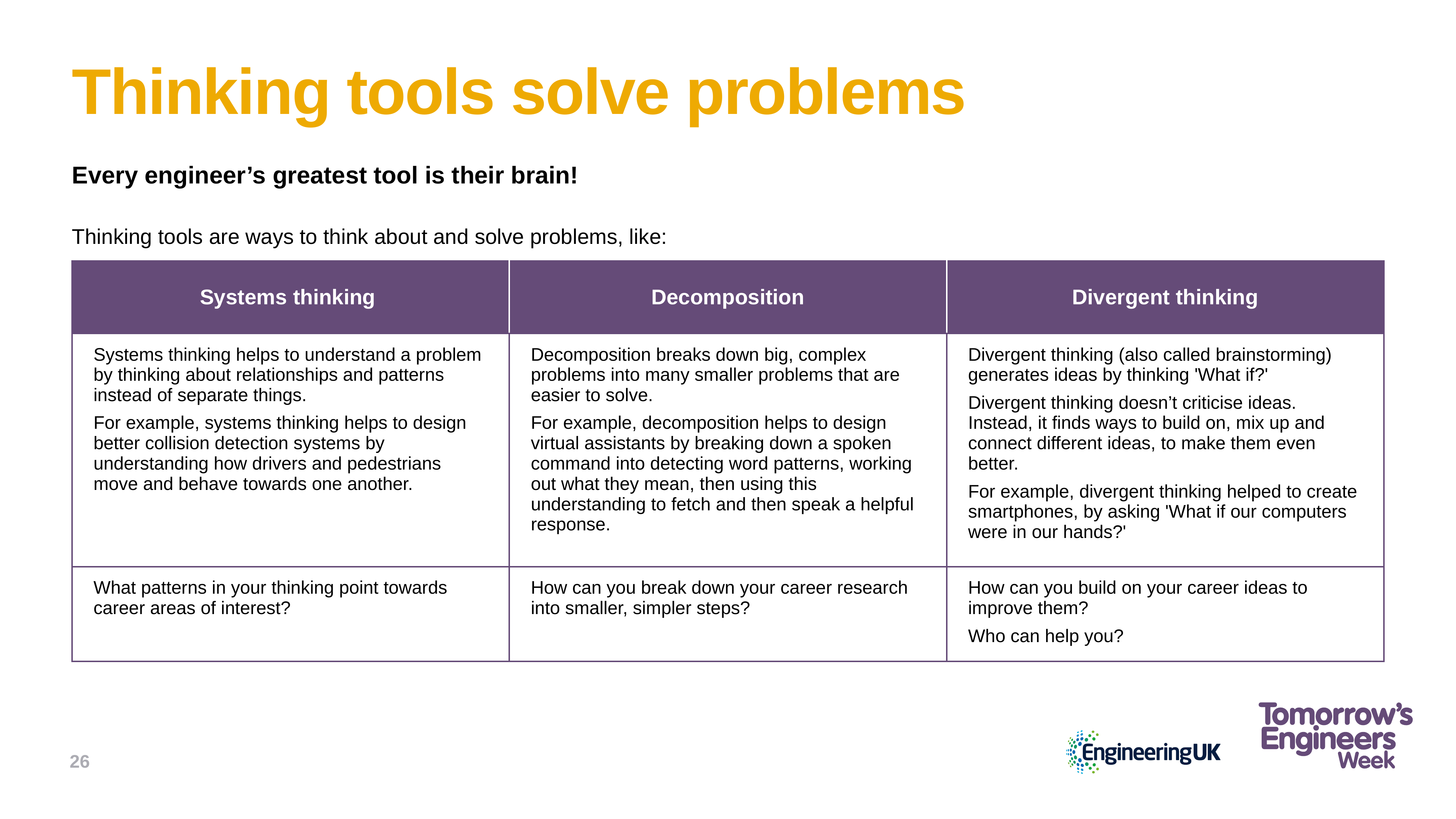

# Thinking tools solve problems
Every engineer’s greatest tool is their brain!
Thinking tools are ways to think about and solve problems, like:
| Systems thinking | Decomposition | Divergent thinking |
| --- | --- | --- |
| Systems thinking helps to understand a problem by thinking about relationships and patterns instead of separate things. For example, systems thinking helps to design better collision detection systems by understanding how drivers and pedestrians move and behave towards one another. | Decomposition breaks down big, complex problems into many smaller problems that are easier to solve. For example, decomposition helps to design virtual assistants by breaking down a spoken command into detecting word patterns, working out what they mean, then using this understanding to fetch and then speak a helpful response. | Divergent thinking (also called brainstorming) generates ideas by thinking 'What if?' Divergent thinking doesn’t criticise ideas. Instead, it finds ways to build on, mix up and connect different ideas, to make them even better. For example, divergent thinking helped to create smartphones, by asking 'What if our computers were in our hands?' |
| What patterns in your thinking point towards career areas of interest? | How can you break down your career research into smaller, simpler steps? | How can you build on your career ideas to improve them? Who can help you? |
26